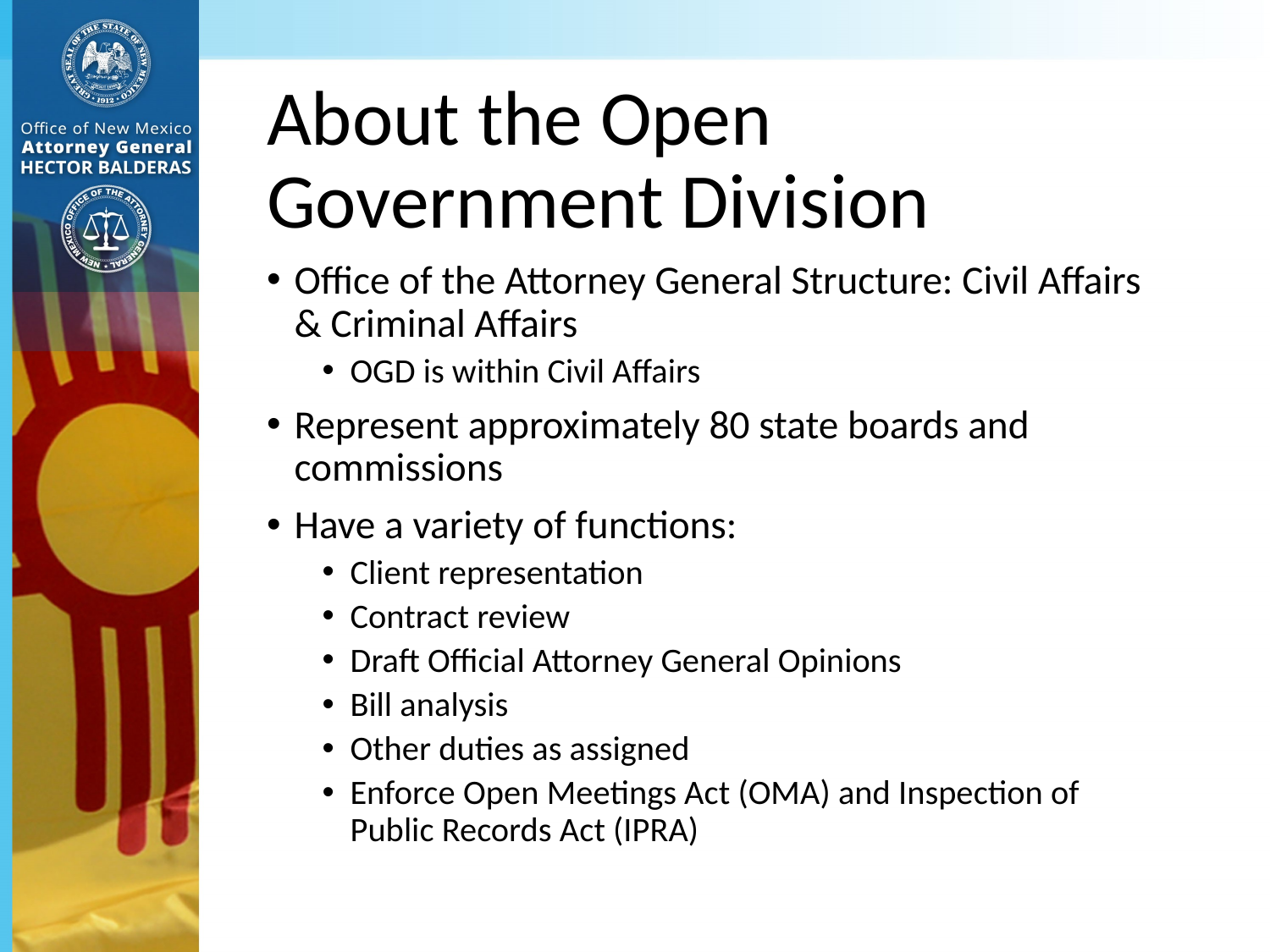

# About the Open Government Division
Office of the Attorney General Structure: Civil Affairs & Criminal Affairs
OGD is within Civil Affairs
Represent approximately 80 state boards and commissions
Have a variety of functions:
Client representation
Contract review
Draft Official Attorney General Opinions
Bill analysis
Other duties as assigned
Enforce Open Meetings Act (OMA) and Inspection of Public Records Act (IPRA)